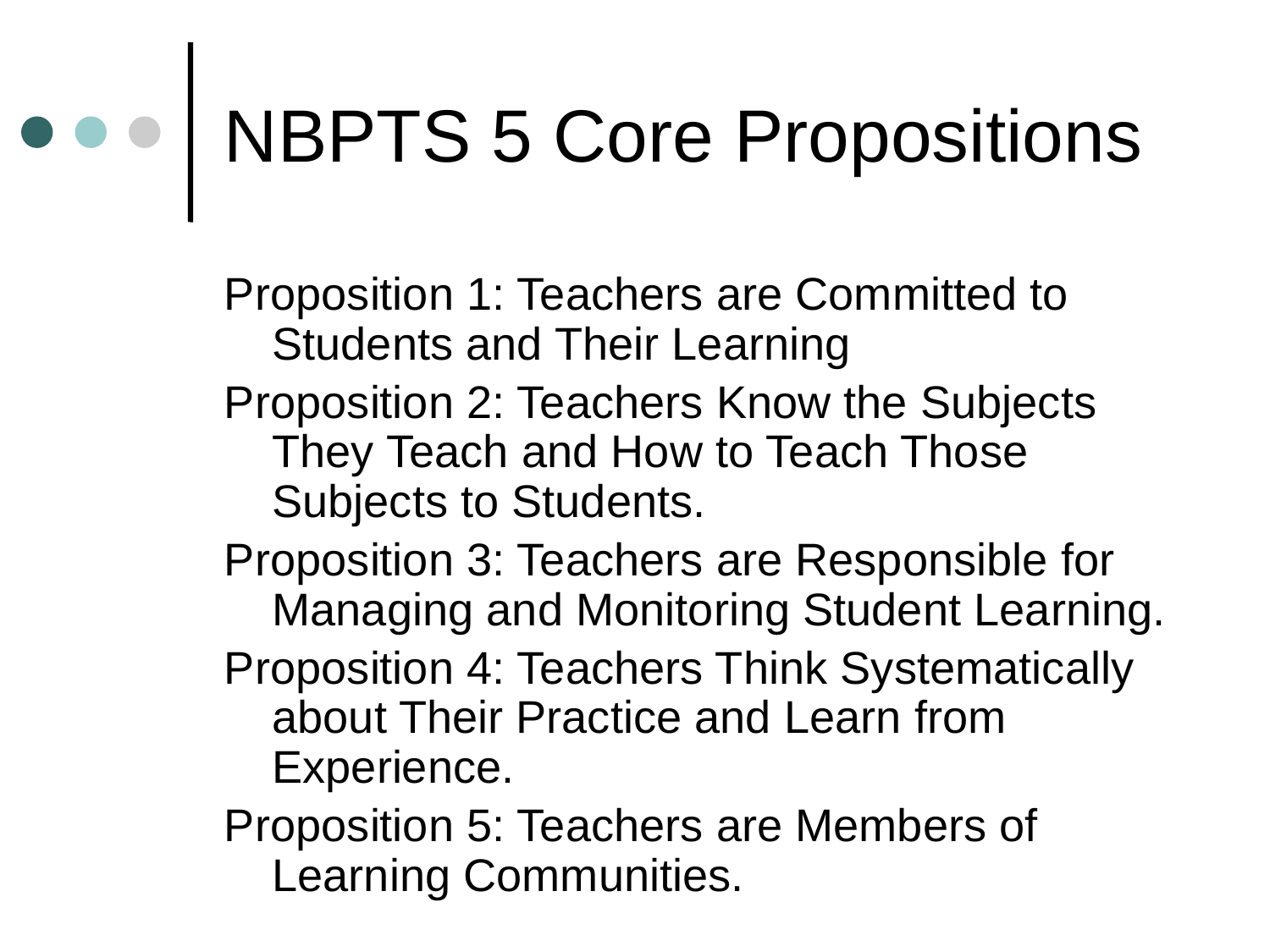

# NBPTS 5 Core Propositions
Proposition 1: Teachers are Committed to Students and Their Learning
Proposition 2: Teachers Know the Subjects They Teach and How to Teach Those Subjects to Students.
Proposition 3: Teachers are Responsible for Managing and Monitoring Student Learning.
Proposition 4: Teachers Think Systematically about Their Practice and Learn from Experience.
Proposition 5: Teachers are Members of Learning Communities.